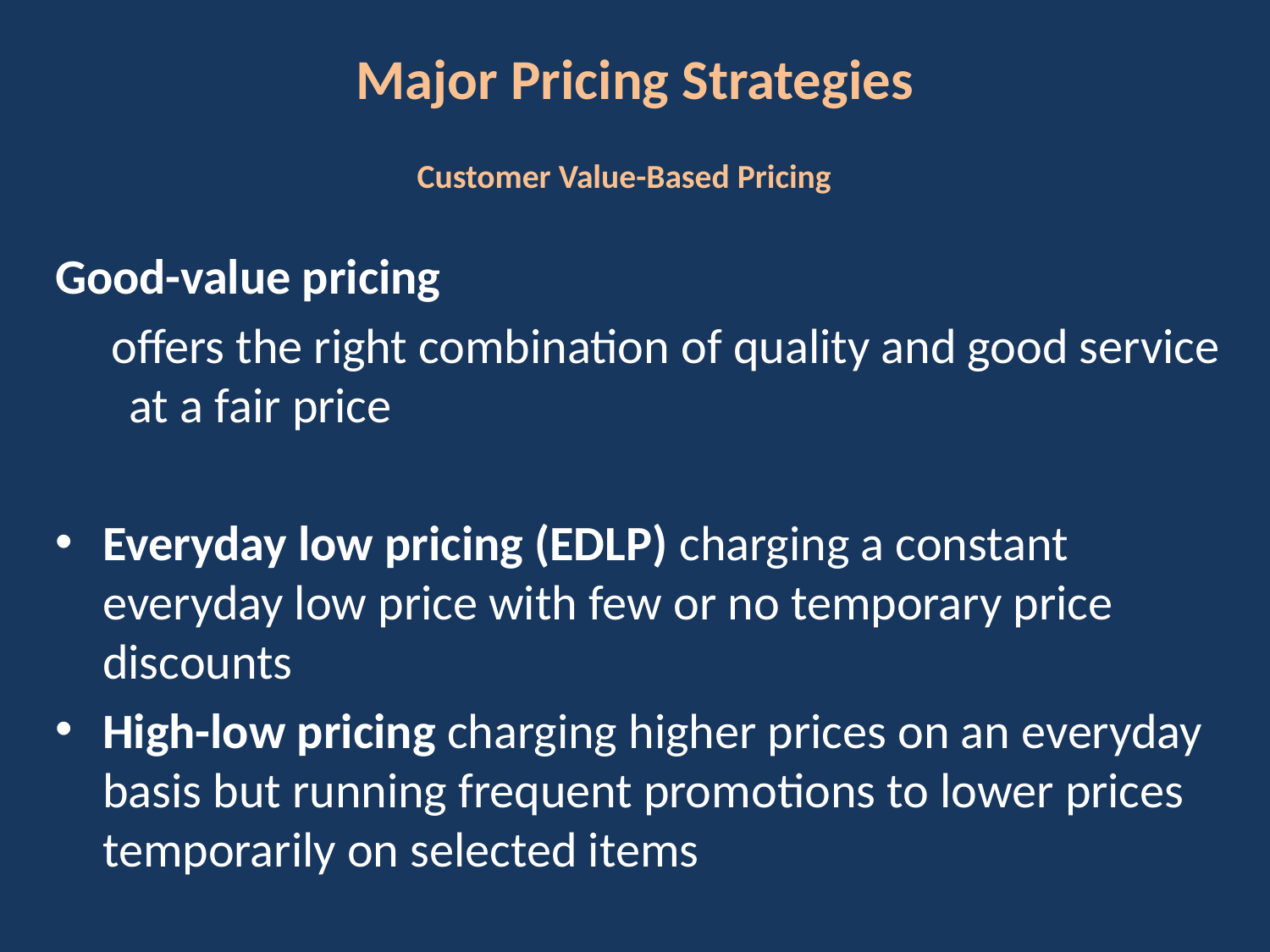

# Major Pricing Strategies
Customer Value-Based Pricing

Good-value pricing
     offers the right combination of quality and good service at a fair price

Everyday low pricing (EDLP) charging a constant everyday low price with few or no temporary price discounts
High-low pricing charging higher prices on an everyday basis but running frequent promotions to lower prices temporarily on selected items